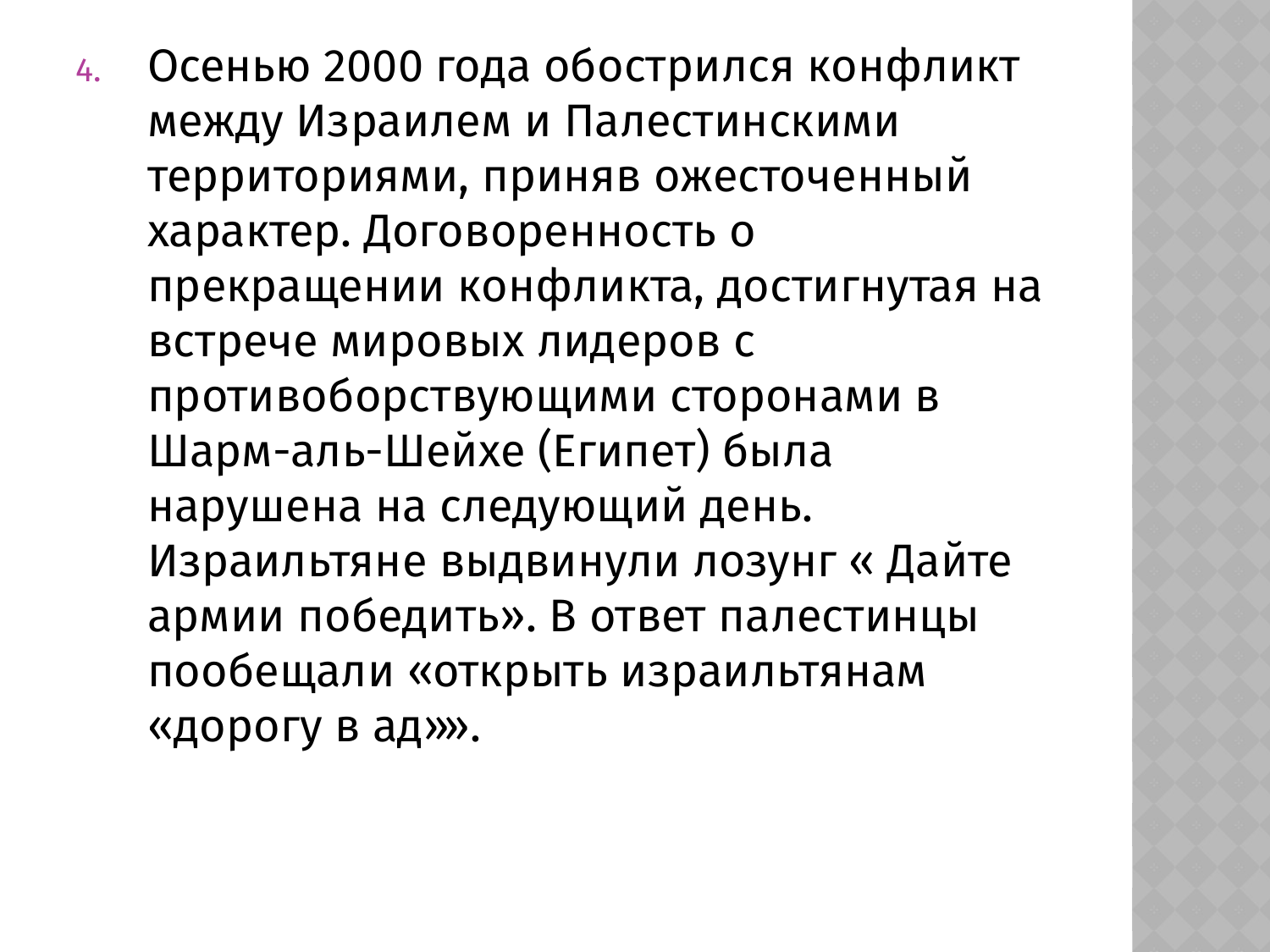

Осенью 2000 года обострился конфликт между Израилем и Палестинскими территориями, приняв ожесточенный характер. Договоренность о прекращении конфликта, достигнутая на встрече мировых лидеров с противоборствующими сторонами в Шарм-аль-Шейхе (Египет) была нарушена на следующий день. Израильтяне выдвинули лозунг « Дайте армии победить». В ответ палестинцы пообещали «открыть израильтянам         «дорогу в ад»».